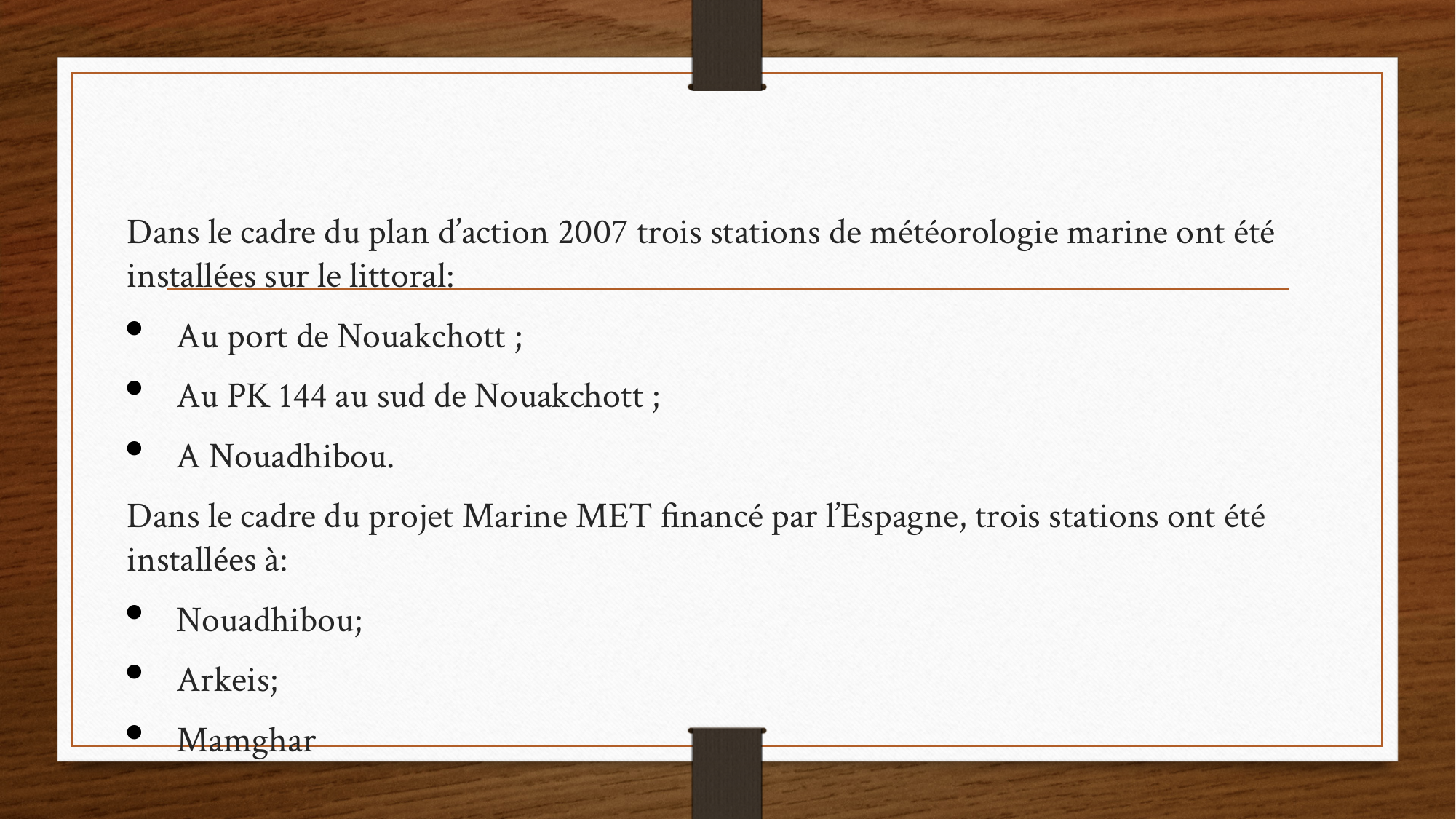

Dans le cadre du plan d’action 2007 trois stations de météorologie marine ont été installées sur le littoral:
Au port de Nouakchott ;
Au PK 144 au sud de Nouakchott ;
A Nouadhibou.
Dans le cadre du projet Marine MET financé par l’Espagne, trois stations ont été installées à:
Nouadhibou;
Arkeis;
Mamghar